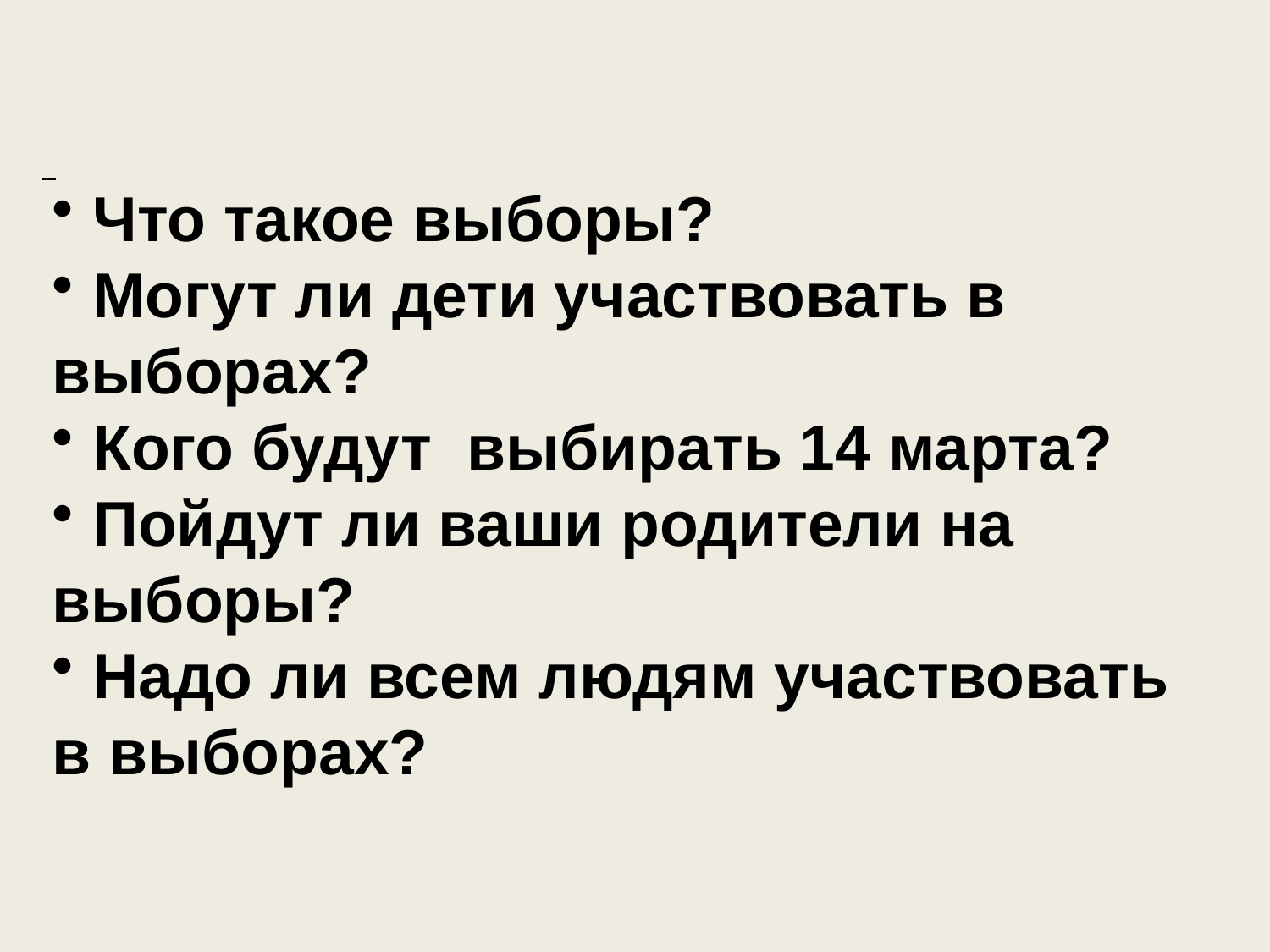

Что такое выборы?
 Могут ли дети участвовать в выборах?
 Кого будут  выбирать 14 марта?
 Пойдут ли ваши родители на выборы?
 Надо ли всем людям участвовать в выборах?